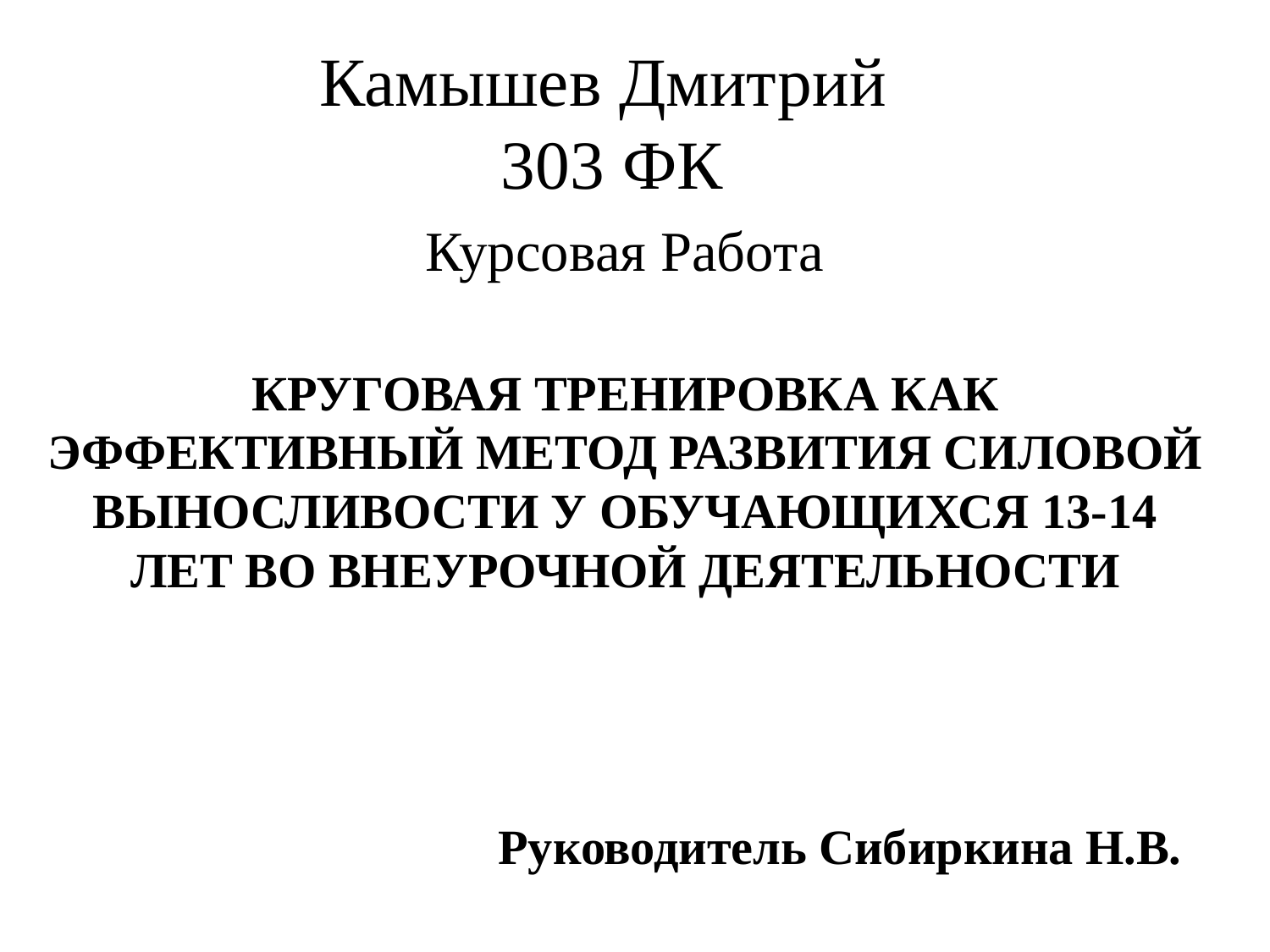

# Камышев Дмитрий 303 ФК
Курсовая Работа

КРУГОВАЯ ТРЕНИРОВКА КАК ЭФФЕКТИВНЫЙ МЕТОД РАЗВИТИЯ СИЛОВОЙ ВЫНОСЛИВОСТИ У ОБУЧАЮЩИХСЯ 13-14 ЛЕТ ВО ВНЕУРОЧНОЙ ДЕЯТЕЛЬНОСТИ

                                    Руководитель Сибиркина Н.В.